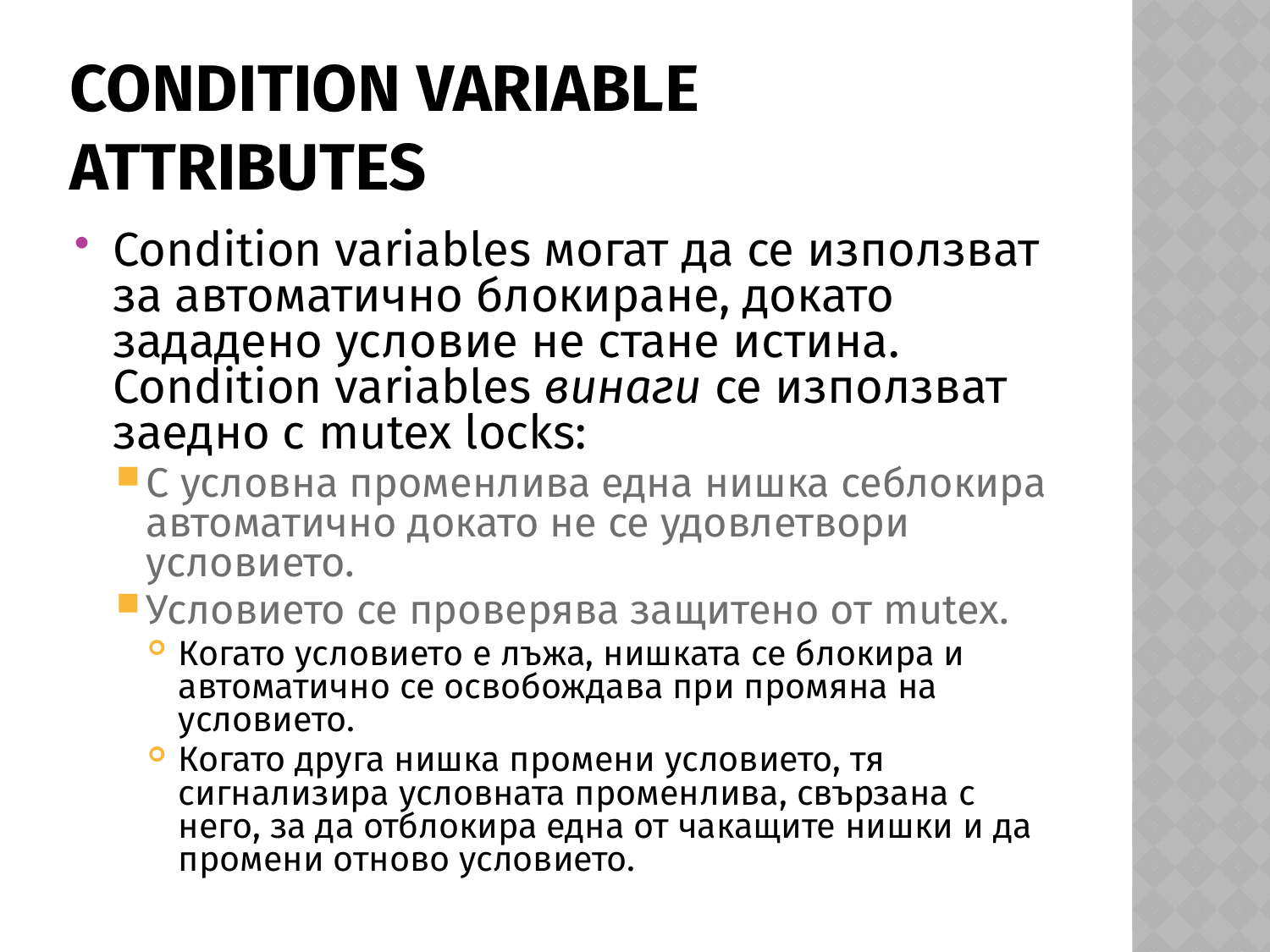

Condition Variable Attributes
Condition variables могат да се използват за автоматично блокиране, докато зададено условие не стане истина. Condition variables винаги се използват заедно с mutex locks:
С условна променлива една нишка себлокира автоматично докато не се удовлетвори условието.
Условието се проверява защитено от mutex.
Когато условието е лъжа, нишката се блокира и автоматично се освобождава при промяна на условието.
Когато друга нишка промени условието, тя сигнализира условната променлива, свързана с него, за да отблокира една от чакащите нишки и да промени отново условието.